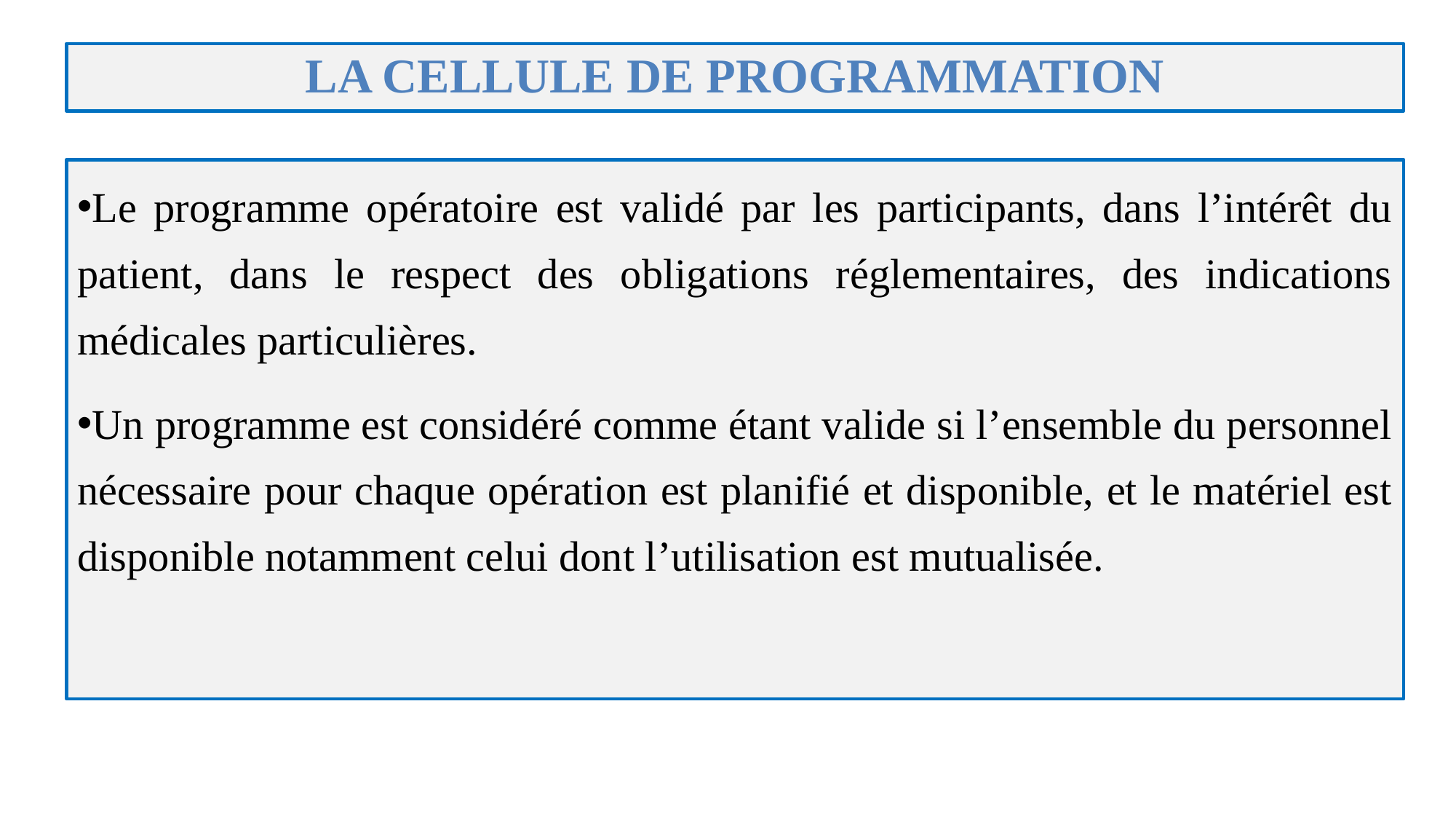

# LA CELLULE DE PROGRAMMATION
Le programme opératoire est validé par les participants, dans l’intérêt du patient, dans le respect des obligations réglementaires, des indications médicales particulières.
Un programme est considéré comme étant valide si l’ensemble du personnel nécessaire pour chaque opération est planifié et disponible, et le matériel est disponible notamment celui dont l’utilisation est mutualisée.